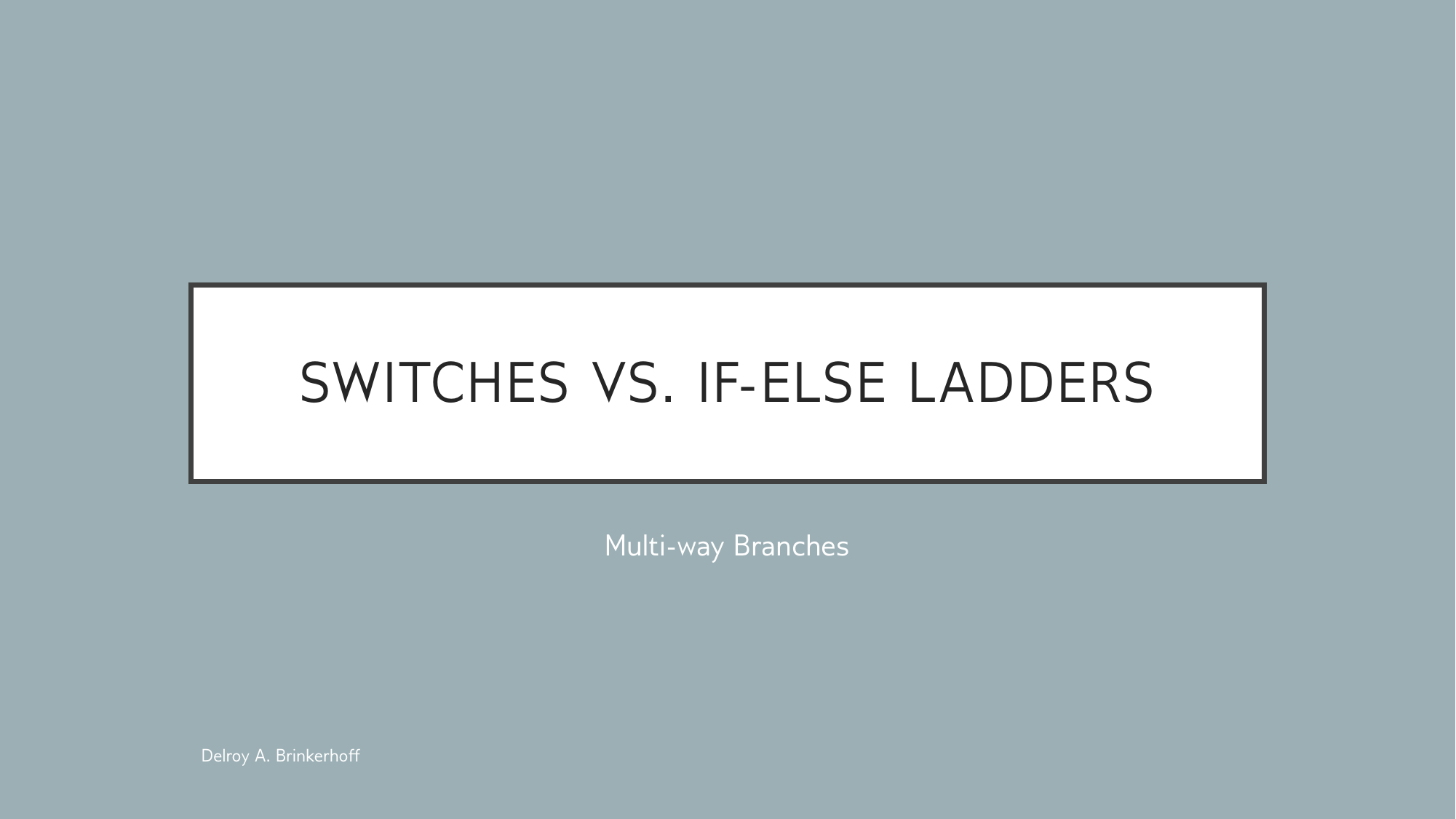

# Switches vs. if-else Ladders
Multi-way Branches
Delroy A. Brinkerhoff